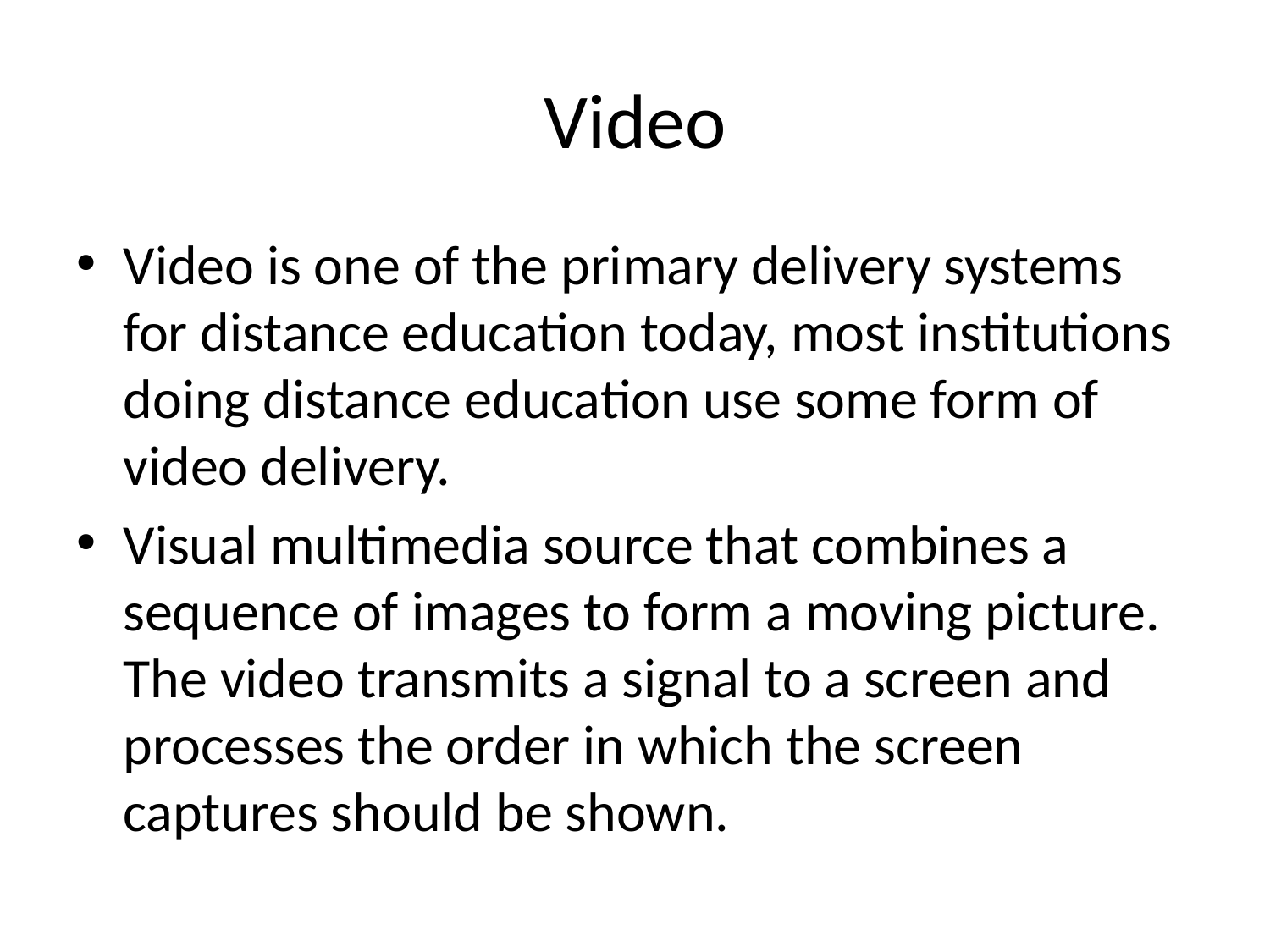

# Video
Video is one of the primary delivery systems for distance education today, most institutions doing distance education use some form of video delivery.
Visual multimedia source that combines a sequence of images to form a moving picture. The video transmits a signal to a screen and processes the order in which the screen captures should be shown.